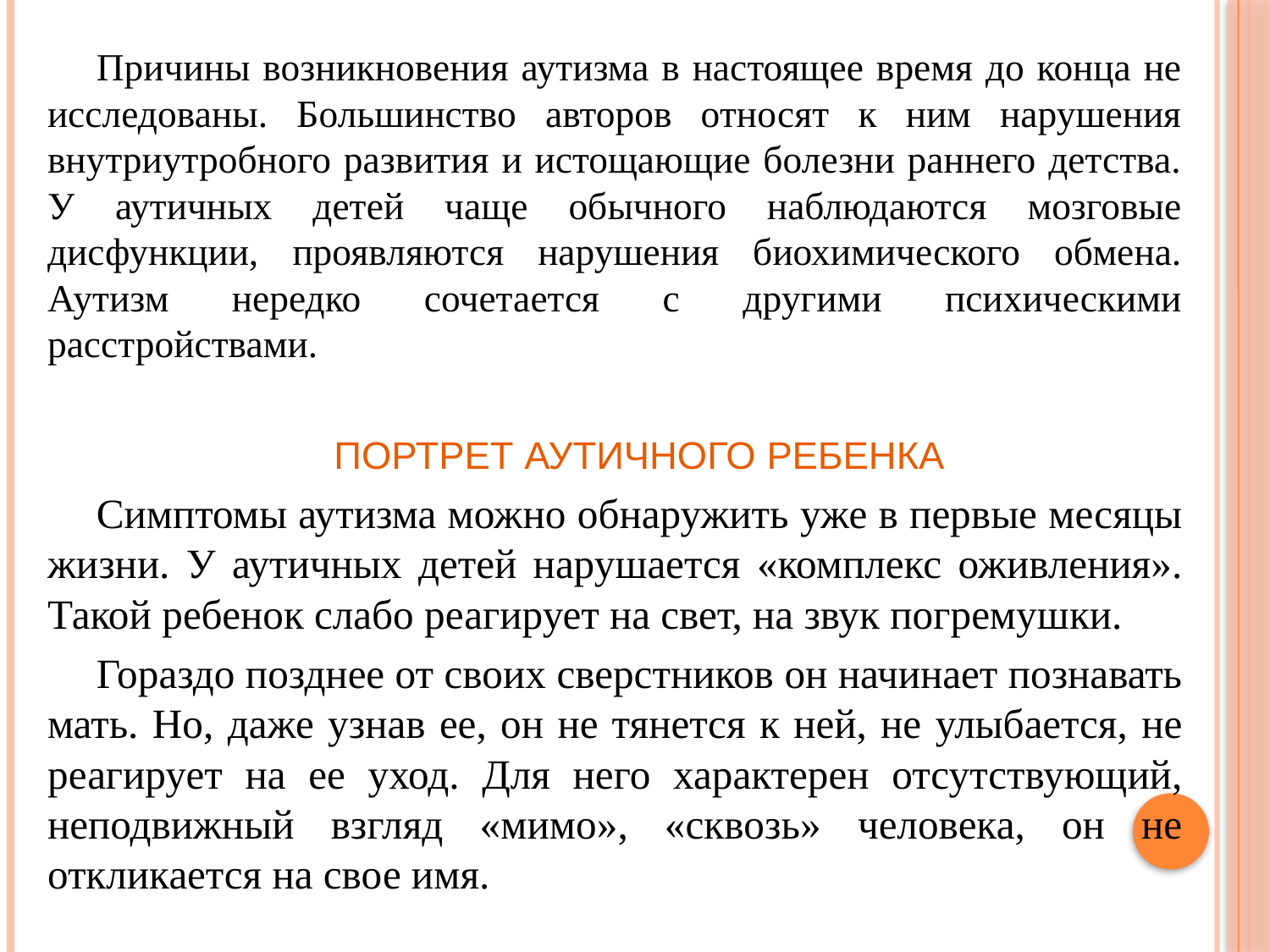

Причины возникновения аутизма в настоящее время до конца не исследованы. Большинство авторов относят к ним нарушения внутриутробного развития и истощающие болезни раннего детства. У аутичных детей чаще обычного наблюдаются мозговые дисфункции, проявляются нарушения биохимического обмена. Аутизм нередко сочетается с другими психическими расстройствами.

ПОРТРЕТ АУТИЧНОГО РЕБЕНКА
Симптомы аутизма можно обнаружить уже в первые месяцы жизни. У аутичных детей нарушается «комплекс оживления». Такой ребенок слабо реагирует на свет, на звук погремушки.
Гораздо позднее от своих сверстников он начинает познавать мать. Но, даже узнав ее, он не тянется к ней, не улыбается, не реагирует на ее уход. Для него характерен отсутствующий, неподвижный взгляд «мимо», «сквозь» человека, он не откликается на свое имя.
#